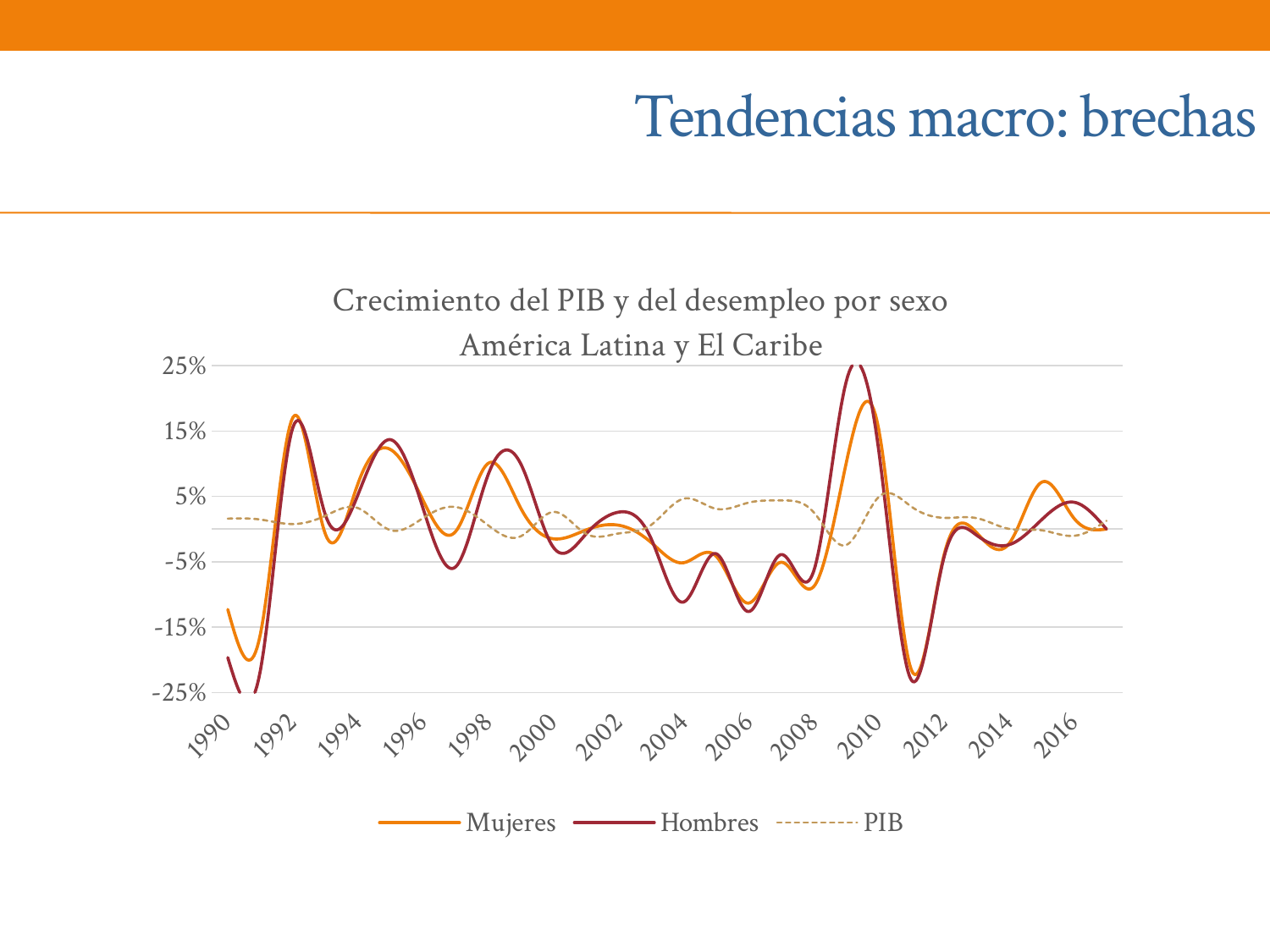

# Tendencias macro: brechas

### Chart: Crecimiento del PIB y del desempleo por sexo
América Latina y El Caribe

| Category | Mujeres | Hombres | PIB |
|---|---|---|---|
| 1990 | -0.123 | -0.1967 | 0.016 |
| 1991 | -0.1612773022614149 | -0.2168218517805266 | 0.014596703204133643 |
| 1992 | 0.17078041046948567 | 0.15547609137838125 | 0.007670726992153654 |
| 1993 | -0.007988843467003792 | 0.021427299132711353 | 0.020418873788423664 |
| 1994 | 0.06966630972275789 | 0.05262067653242197 | 0.03205888384141331 |
| 1995 | 0.12175288930678207 | 0.13680997506928927 | -0.0016895263673142313 |
| 1996 | 0.044001294203254604 | 0.031670242378979196 | 0.0168331510177695 |
| 1997 | -0.003717125800329457 | -0.057902035730285184 | 0.033826495172820215 |
| 1998 | 0.10055581982137385 | 0.08325340141156223 | 0.0057995916149569116 |
| 1999 | 0.03208005184632268 | 0.09998005525726517 | -0.011012372426814854 |
| 2000 | -0.014884228671706135 | -0.027677939987657996 | 0.026194669414027594 |
| 2001 | -0.001538965504862877 | -0.007980649598379852 | -0.00705019608009827 |
| 2002 | 0.0059552864387977245 | 0.02580966709219501 | -0.006788019767968612 |
| 2003 | -0.020097049696740532 | -0.013607626184798383 | 0.006064147373795015 |
| 2004 | -0.051586993108925006 | -0.11182422775311507 | 0.04638486428186961 |
| 2005 | -0.04127706348845572 | -0.03760897378435035 | 0.031053029814647637 |
| 2006 | -0.11340020473681445 | -0.12631052995617364 | 0.040410083661546414 |
| 2007 | -0.05086318613266483 | -0.03907266670574139 | 0.04373238214819697 |
| 2008 | -0.08841656491130301 | -0.06519150924025341 | 0.02603598925368189 |
| 2009 | 0.10007962228882383 | 0.22491135247762672 | -0.024487630157723927 |
| 2010 | 0.15329915296536756 | 0.12148400391804715 | 0.04901409799343326 |
| 2011 | -0.21479505160742984 | -0.23071136812890103 | 0.034543219210942944 |
| 2012 | -0.04161884392488535 | -0.044845716504262834 | 0.01721919794537774 |
| 2013 | -0.004996841918512018 | -0.009000878771958654 | 0.01684737200586084 |
| 2014 | -0.022770919644284793 | -0.02408000079680417 | 0.00035442845743527407 |
| 2015 | 0.0714285714285714 | 0.01388888888888884 | -0.0017603710667676298 |
| 2016 | 0.016666666666666607 | 0.041095890410958846 | -0.010329636829367494 |
| 2017 | 0.0 | 0.0 | 0.012583310305454232 |